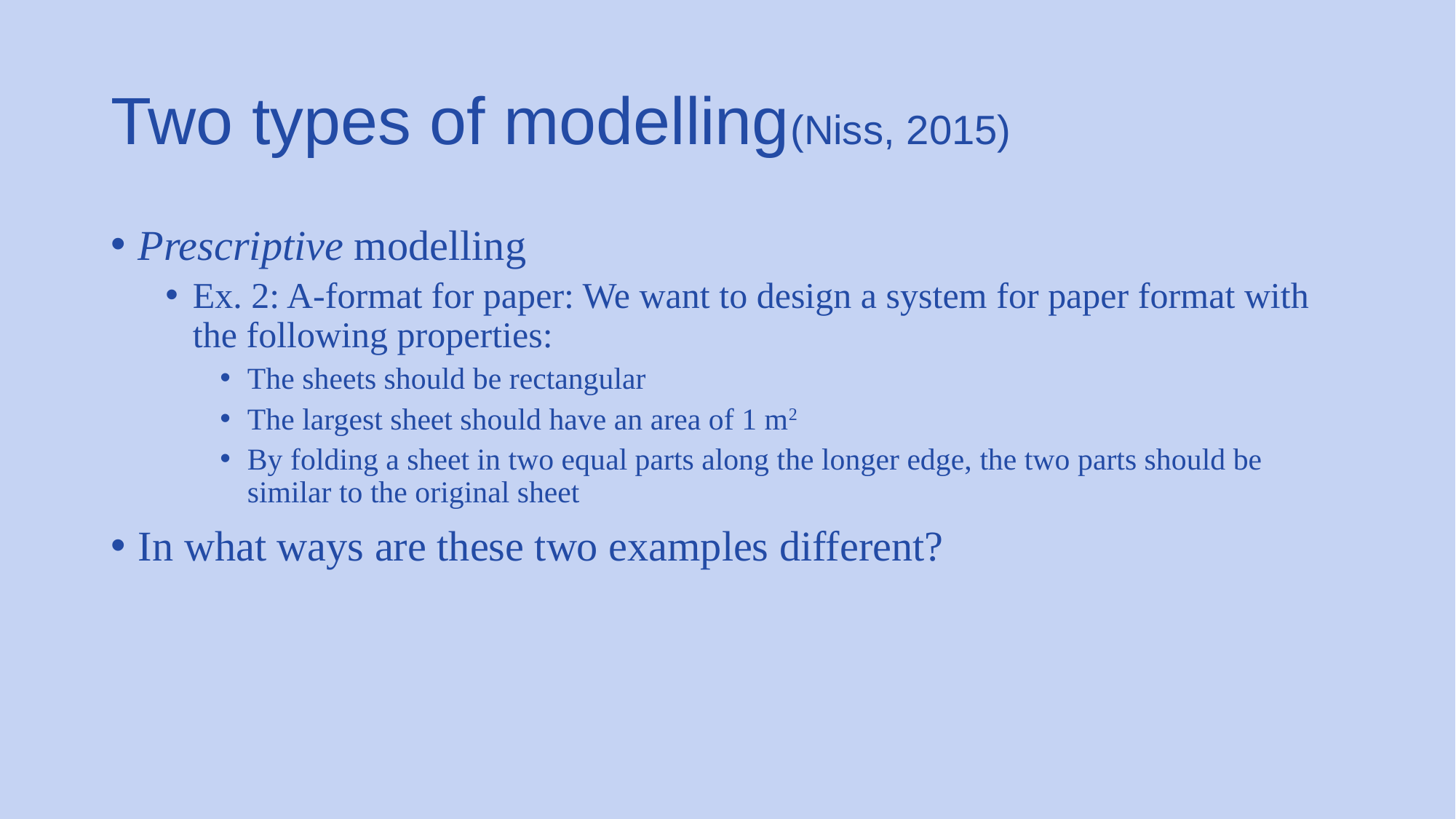

# Two types of modelling(Niss, 2015)
Prescriptive modelling
Ex. 2: A-format for paper: We want to design a system for paper format with the following properties:
The sheets should be rectangular
The largest sheet should have an area of 1 m2
By folding a sheet in two equal parts along the longer edge, the two parts should be similar to the original sheet
In what ways are these two examples different?